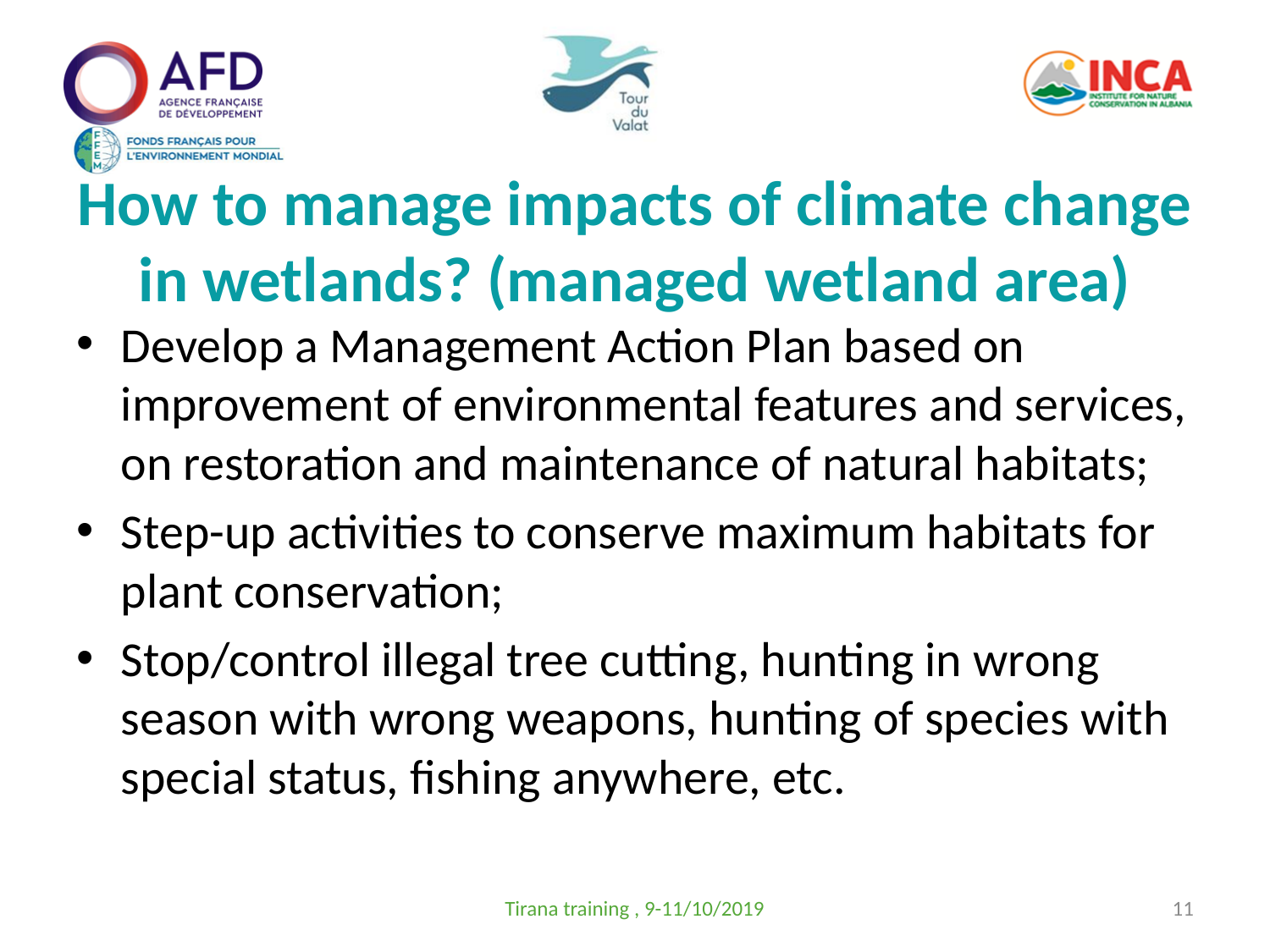

# How to manage impacts of climate change in wetlands? (managed wetland area)
Develop a Management Action Plan based on improvement of environmental features and services, on restoration and maintenance of natural habitats;
Step-up activities to conserve maximum habitats for plant conservation;
Stop/control illegal tree cutting, hunting in wrong season with wrong weapons, hunting of species with special status, fishing anywhere, etc.

Tirana training , 9-11/10/2019
11